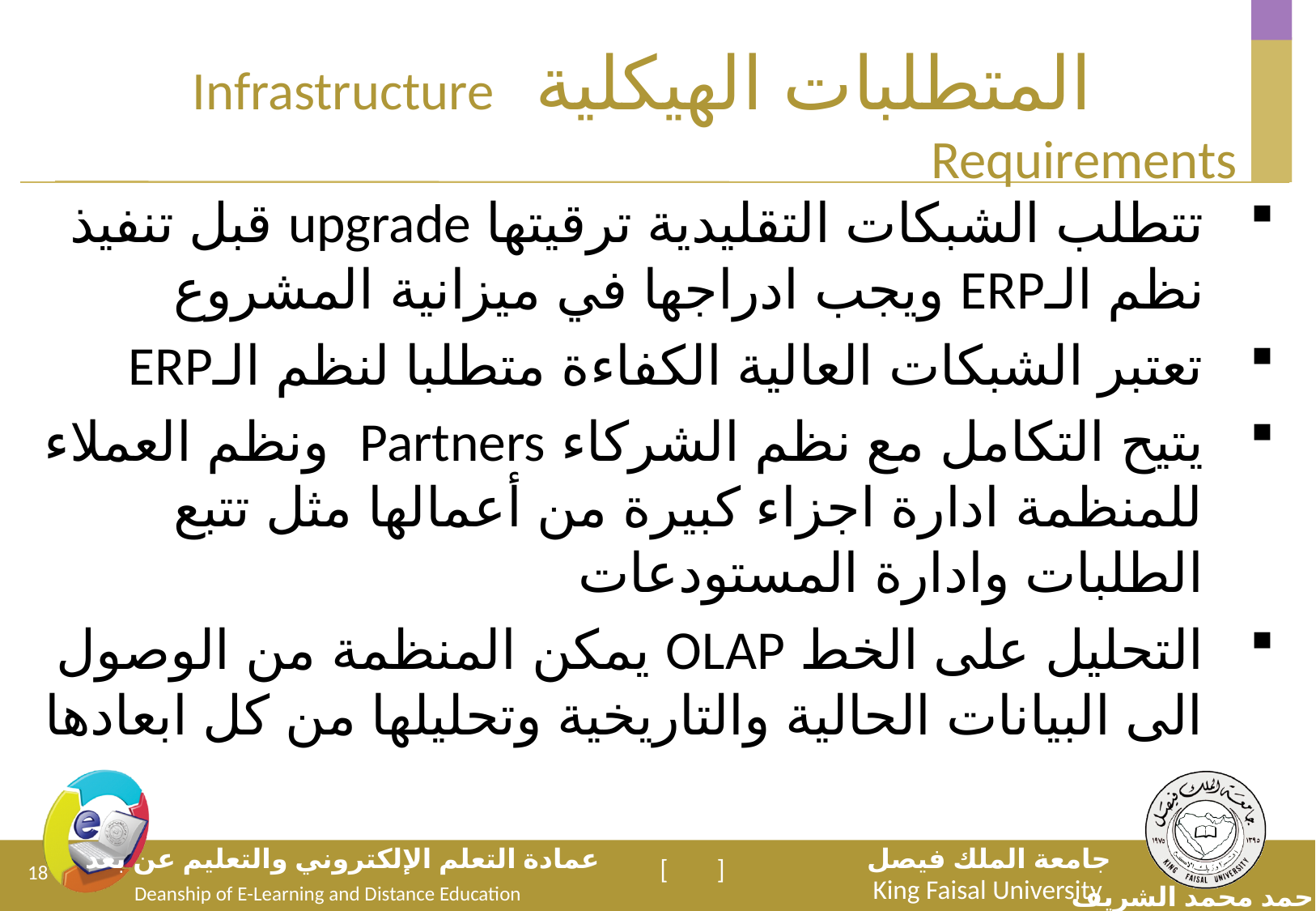

# المتطلبات الهيكلية  Infrastructure Requirements
تتطلب الشبكات التقليدية ترقيتها upgrade قبل تنفيذ نظم الـERP ويجب ادراجها في ميزانية المشروع
تعتبر الشبكات العالية الكفاءة متطلبا لنظم الـERP
يتيح التكامل مع نظم الشركاء Partners  ونظم العملاء للمنظمة ادارة اجزاء كبيرة من أعمالها مثل تتبع الطلبات وادارة المستودعات
التحليل على الخط OLAP يمكن المنظمة من الوصول الى البيانات الحالية والتاريخية وتحليلها من كل ابعادها

18